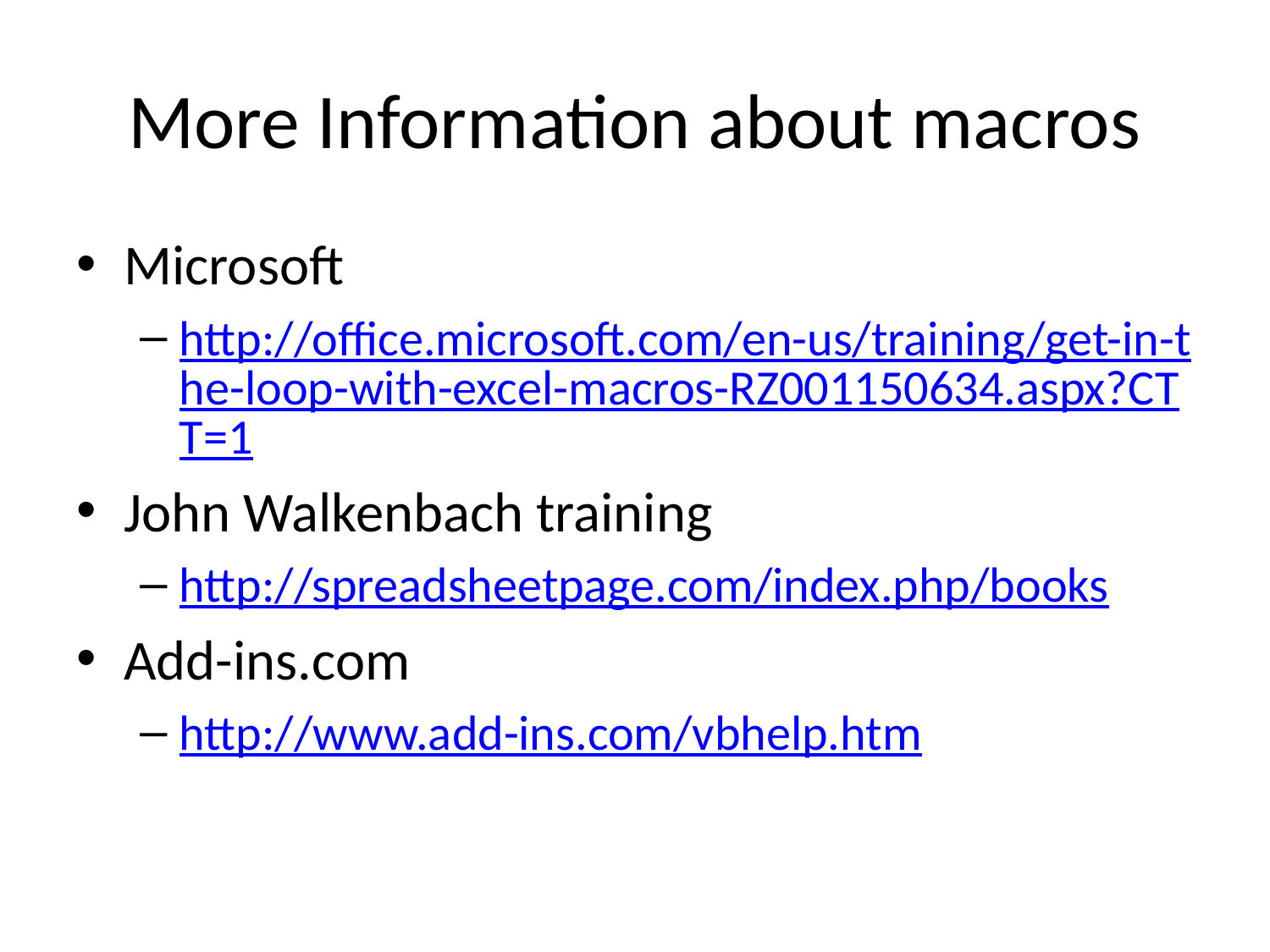

# More Information about macros
Microsoft
http://office.microsoft.com/en-us/training/get-in-the-loop-with-excel-macros-RZ001150634.aspx?CTT=1
John Walkenbach training
http://spreadsheetpage.com/index.php/books
Add-ins.com
http://www.add-ins.com/vbhelp.htm